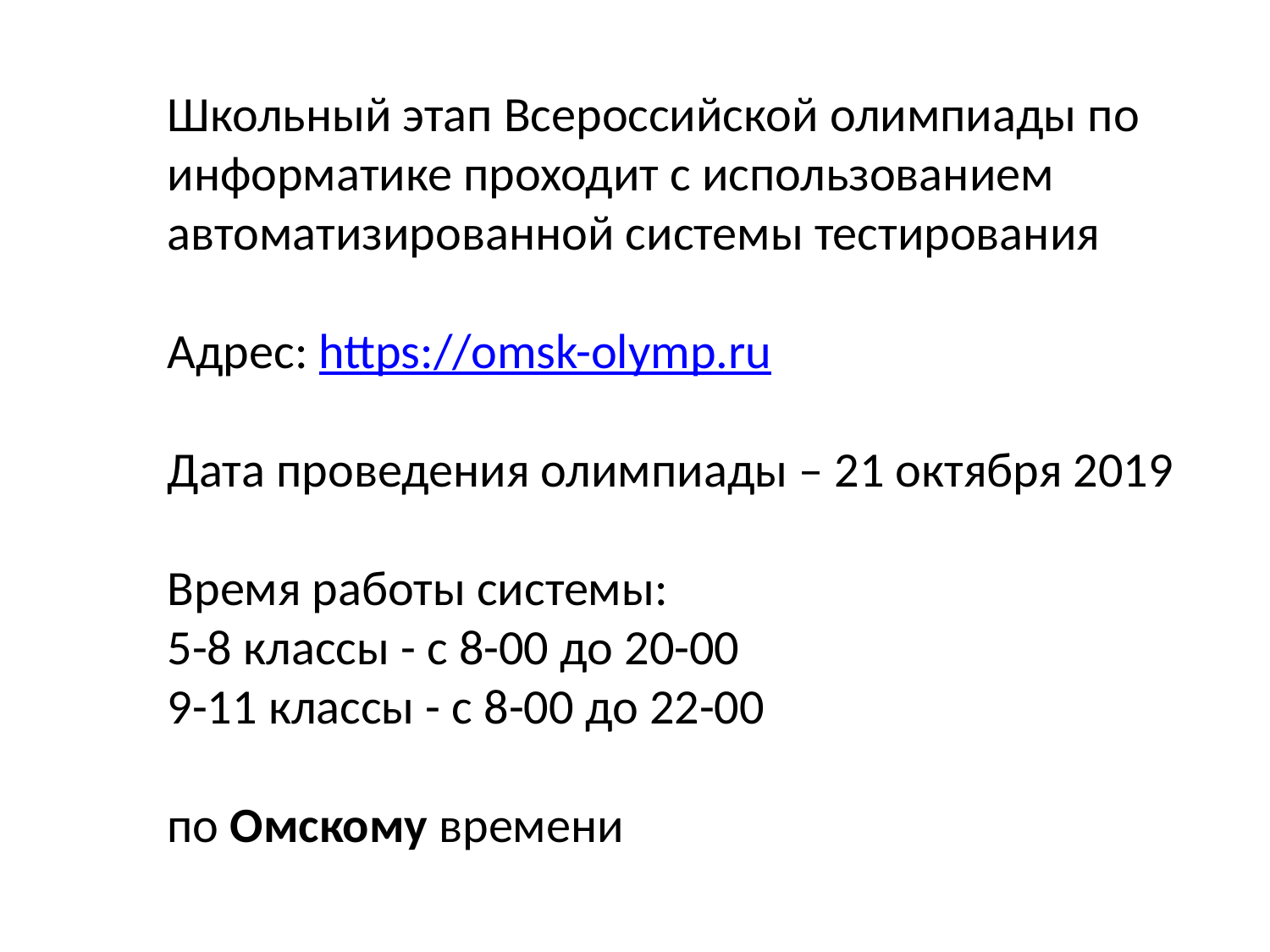

Школьный этап Всероссийской олимпиады по информатике проходит с использованием автоматизированной системы тестирования

Адрес: https://omsk-olymp.ru

Дата проведения олимпиады – 21 октября 2019

Время работы системы:
5-8 классы - с 8-00 до 20-00
9-11 классы - с 8-00 до 22-00

по Омскому времени